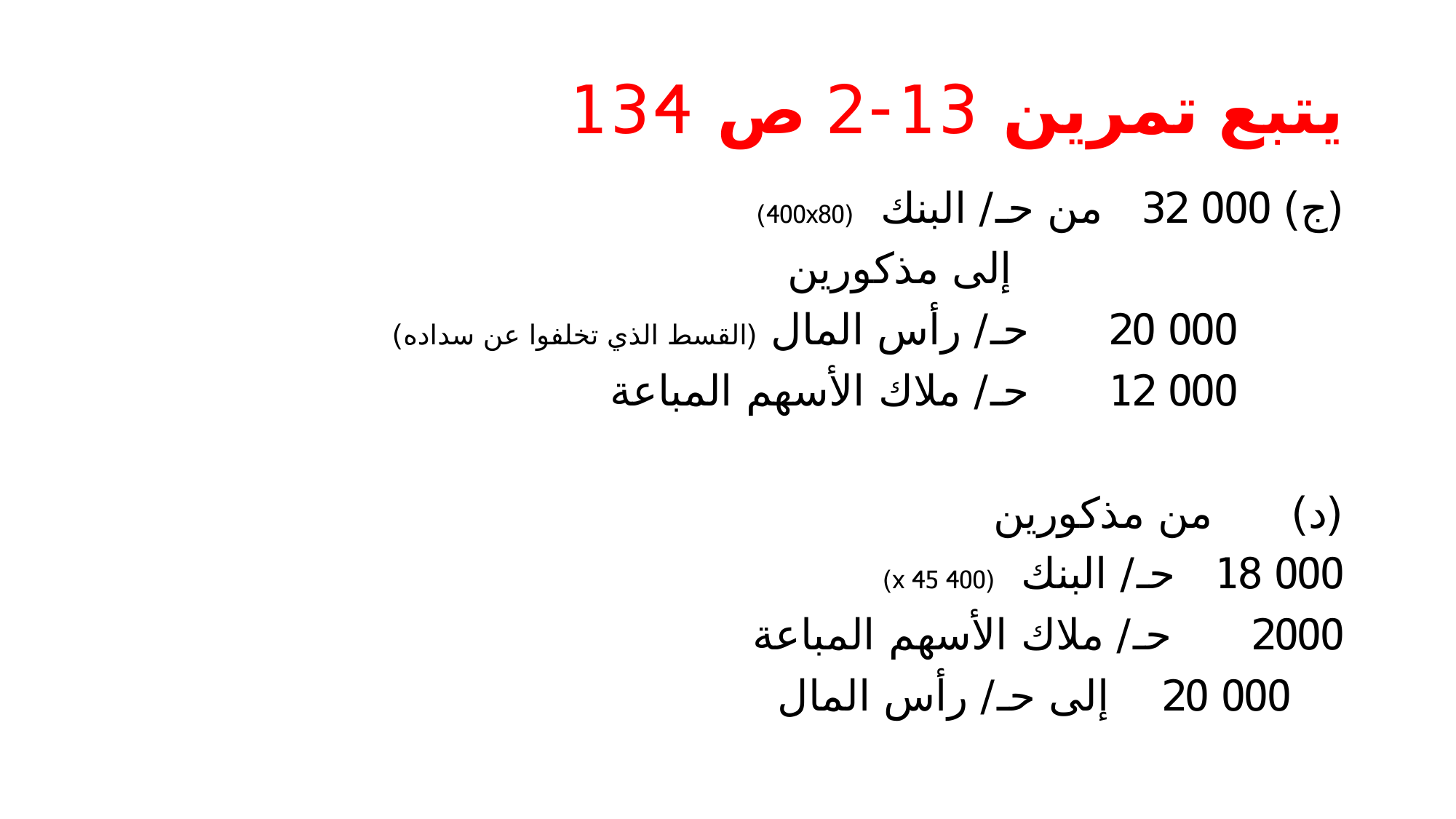

# يتبع تمرين 13-2 ص 134
(ج) 000 32   من حـ/ البنك  (400x80)
                         إلى مذكورين
        000 20      حـ/ رأس المال (القسط الذي تخلفوا عن سداده)
        000 12      حـ/ ملاك الأسهم المباعة

(د)      من مذكورين
000 18   حـ/ البنك  (400 x 45)
2000      حـ/ ملاك الأسهم المباعة
    000 20    إلى حـ/ رأس المال